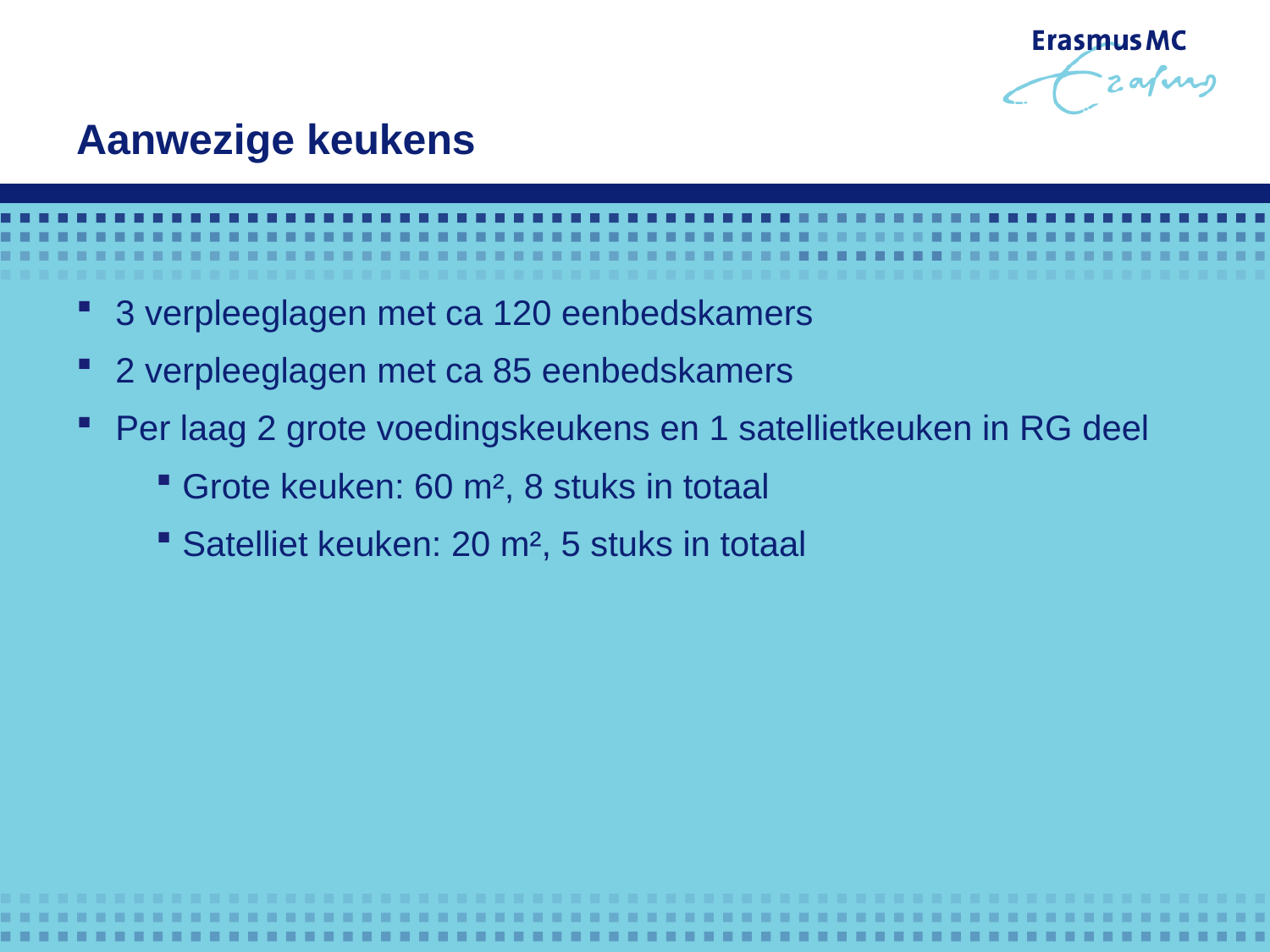

# Aanwezige keukens
3 verpleeglagen met ca 120 eenbedskamers
2 verpleeglagen met ca 85 eenbedskamers
Per laag 2 grote voedingskeukens en 1 satellietkeuken in RG deel
Grote keuken: 60 m², 8 stuks in totaal
Satelliet keuken: 20 m², 5 stuks in totaal